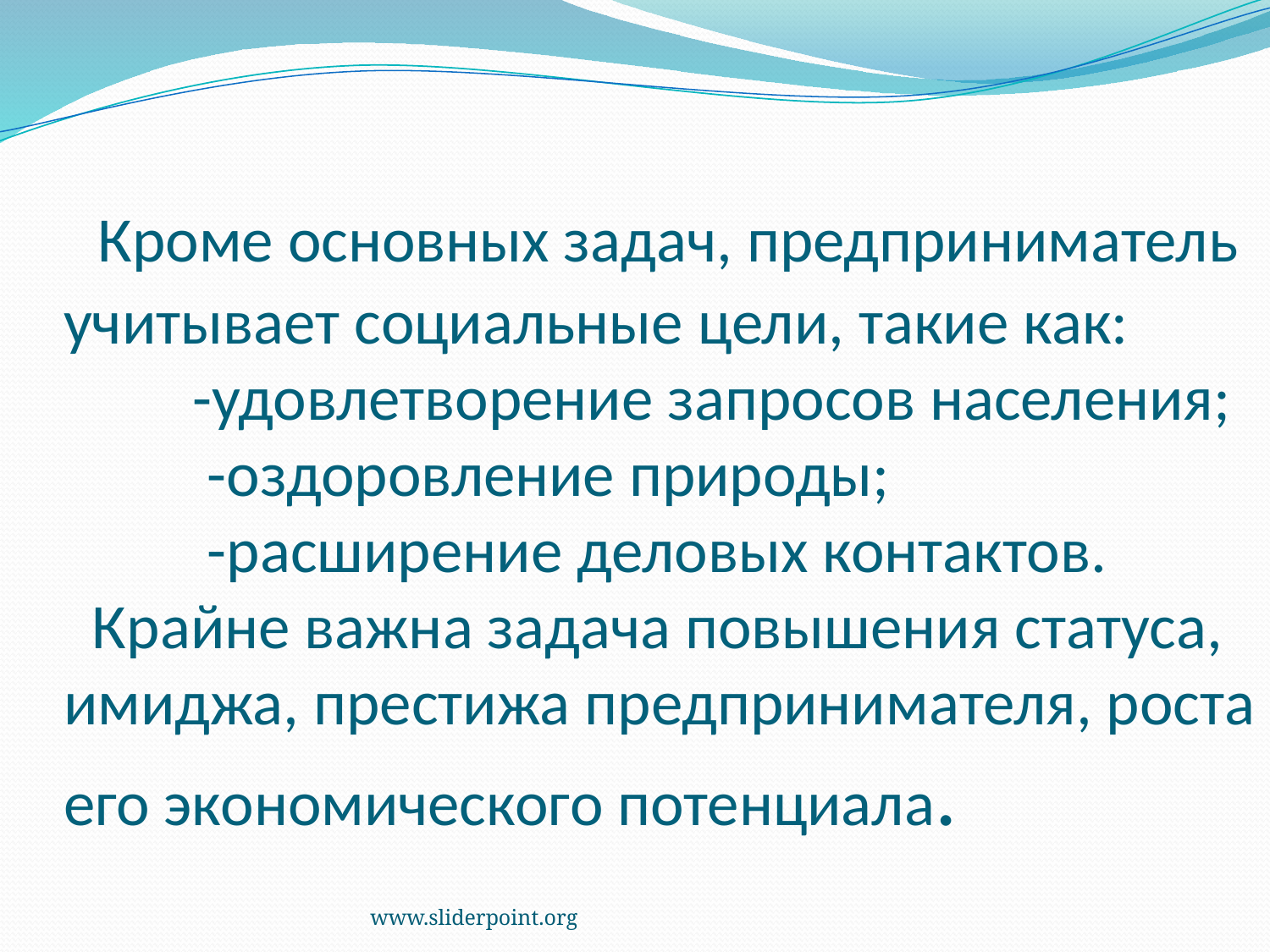

# Кроме основных задач, предприниматель учитывает социальные цели, такие как: -удовлетворение запросов населения; -оздоровление природы; -расширение деловых контактов. Крайне важна задача повышения статуса, имиджа, престижа предпринимателя, роста его экономического потенциала.
www.sliderpoint.org